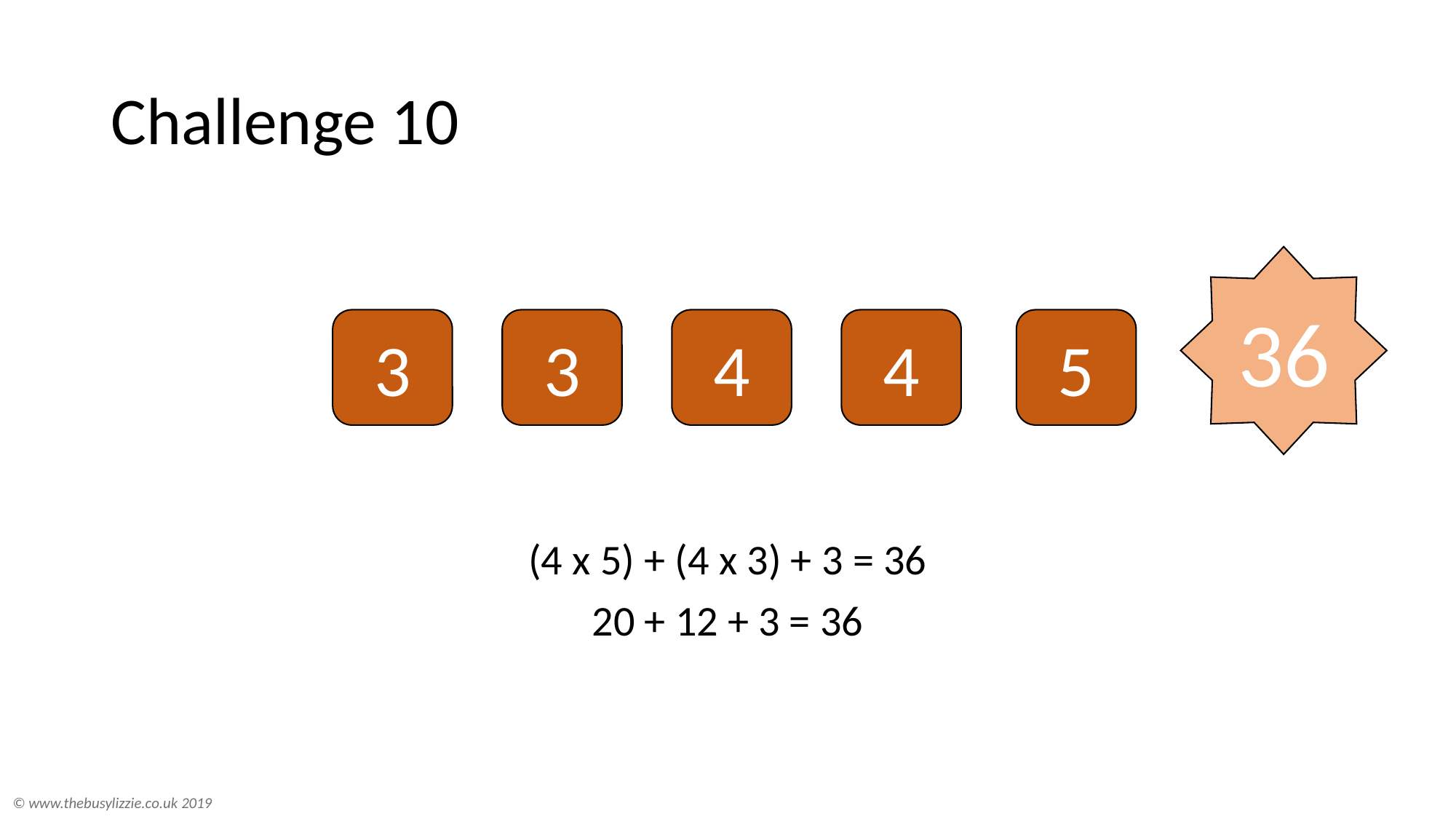

# Challenge 10
36
4
5
3
3
4
(4 x 5) + (4 x 3) + 3 = 36
20 + 12 + 3 = 36
© www.thebusylizzie.co.uk 2019